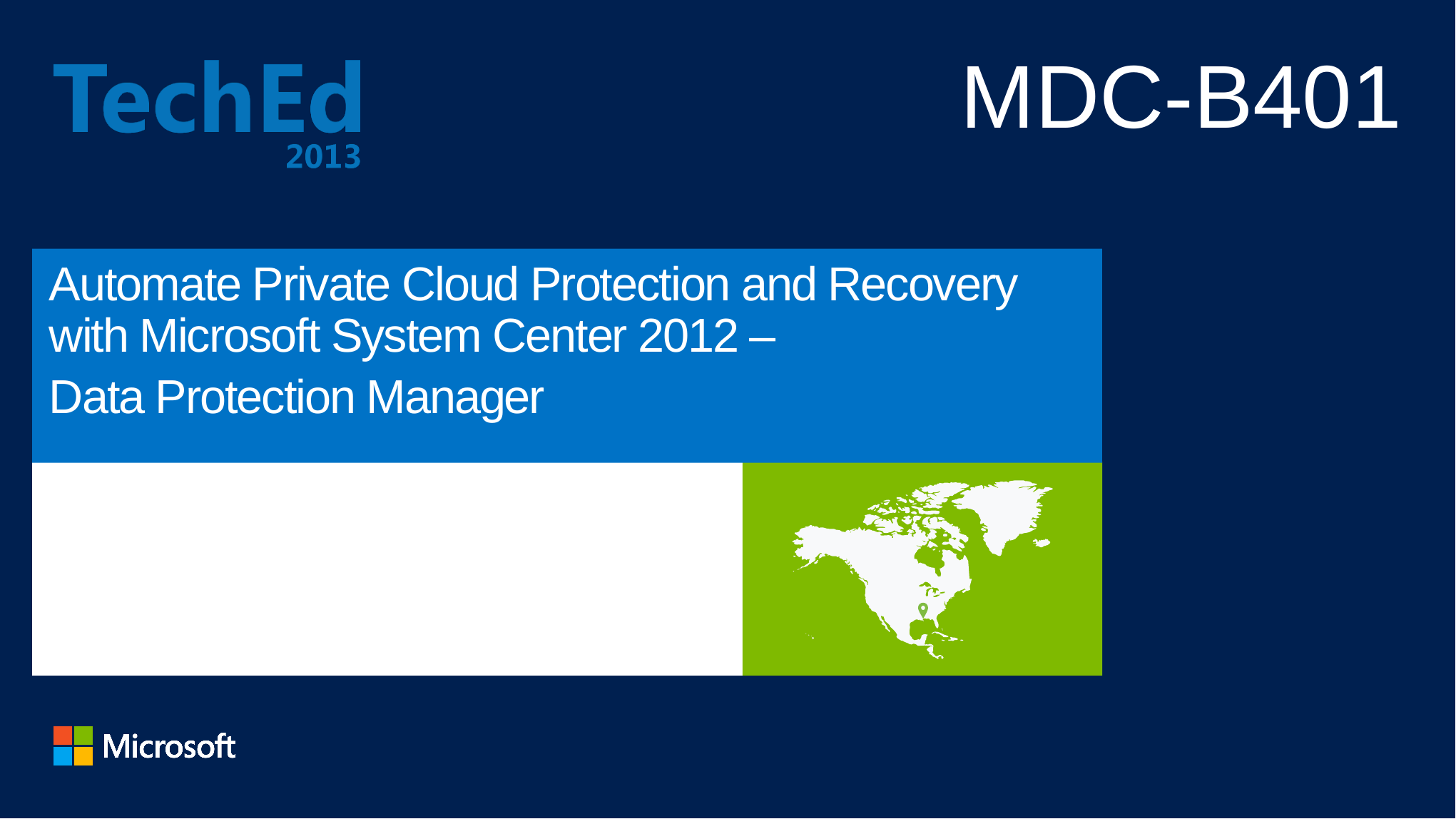

MDC-B401
# Automate Private Cloud Protection and Recovery with Microsoft System Center 2012 – Data Protection Manager
Annur Sumar – Concurrency [MVP]

Islam Gomaa – Kivuto [MVP]

Neela Syam Kolli – Senior Program Manager, Microsoft